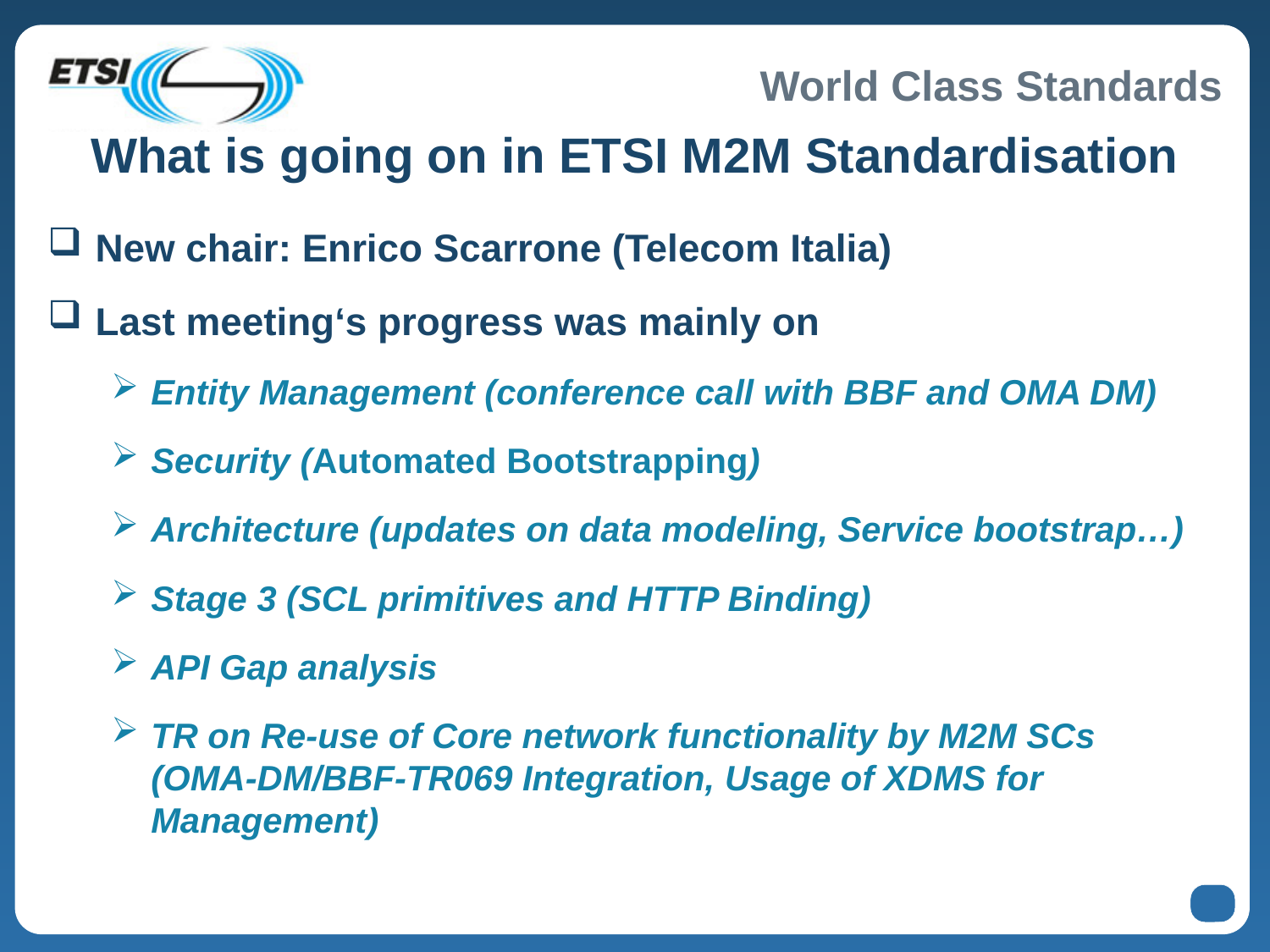

# What is going on in ETSI M2M Standardisation
New chair: Enrico Scarrone (Telecom Italia)
Last meeting‘s progress was mainly on
Entity Management (conference call with BBF and OMA DM)
Security (Automated Bootstrapping)
Architecture (updates on data modeling, Service bootstrap…)
Stage 3 (SCL primitives and HTTP Binding)
API Gap analysis
TR on Re-use of Core network functionality by M2M SCs (OMA-DM/BBF-TR069 Integration, Usage of XDMS for Management)